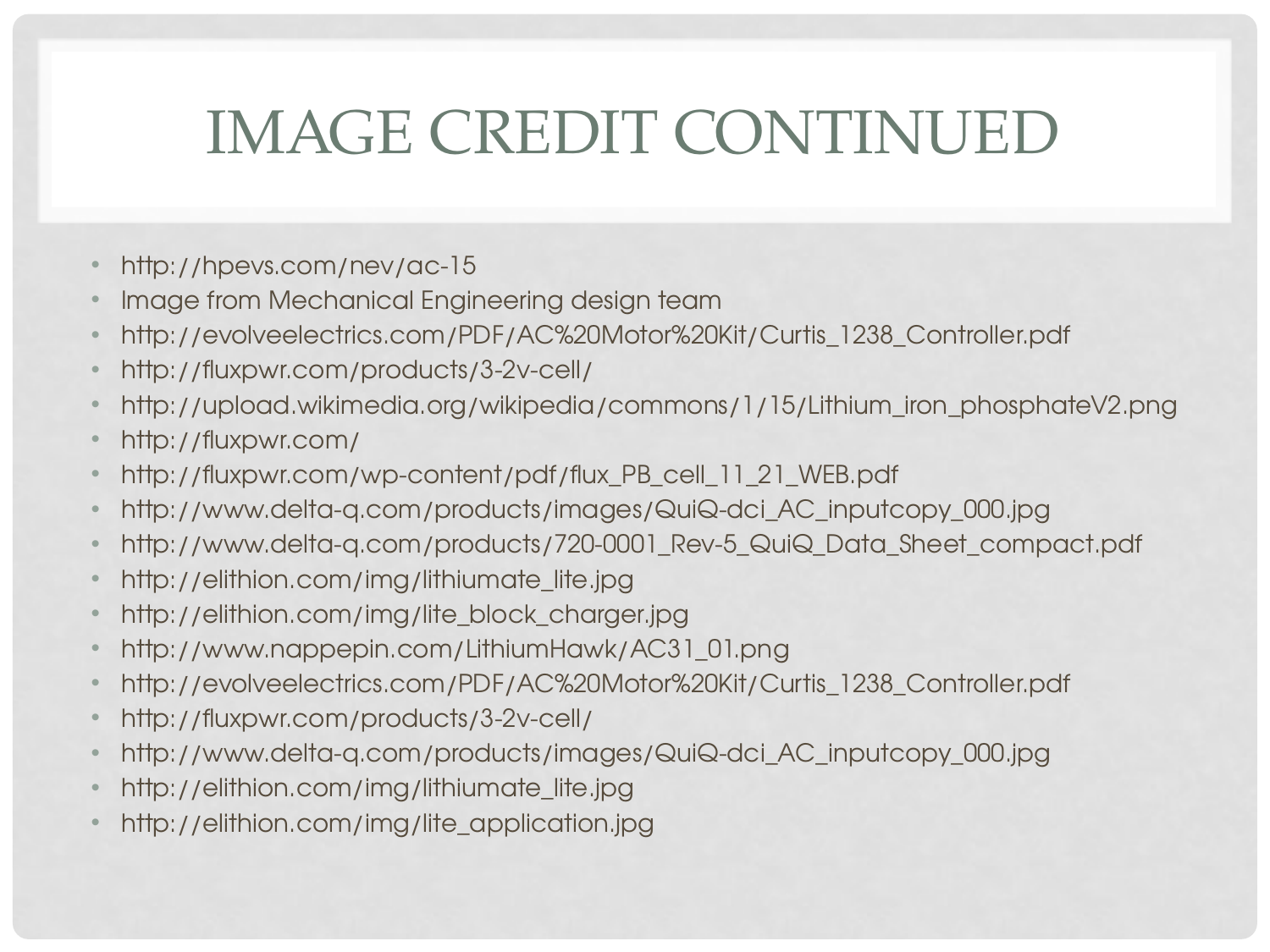

# Image Credit Continued
http://hpevs.com/nev/ac-15
Image from Mechanical Engineering design team
http://evolveelectrics.com/PDF/AC%20Motor%20Kit/Curtis_1238_Controller.pdf
http://fluxpwr.com/products/3-2v-cell/
http://upload.wikimedia.org/wikipedia/commons/1/15/Lithium_iron_phosphateV2.png
http://fluxpwr.com/
http://fluxpwr.com/wp-content/pdf/flux_PB_cell_11_21_WEB.pdf
http://www.delta-q.com/products/images/QuiQ-dci_AC_inputcopy_000.jpg
http://www.delta-q.com/products/720-0001_Rev-5_QuiQ_Data_Sheet_compact.pdf
http://elithion.com/img/lithiumate_lite.jpg
http://elithion.com/img/lite_block_charger.jpg
http://www.nappepin.com/LithiumHawk/AC31_01.png
http://evolveelectrics.com/PDF/AC%20Motor%20Kit/Curtis_1238_Controller.pdf
http://fluxpwr.com/products/3-2v-cell/
http://www.delta-q.com/products/images/QuiQ-dci_AC_inputcopy_000.jpg
http://elithion.com/img/lithiumate_lite.jpg
http://elithion.com/img/lite_application.jpg